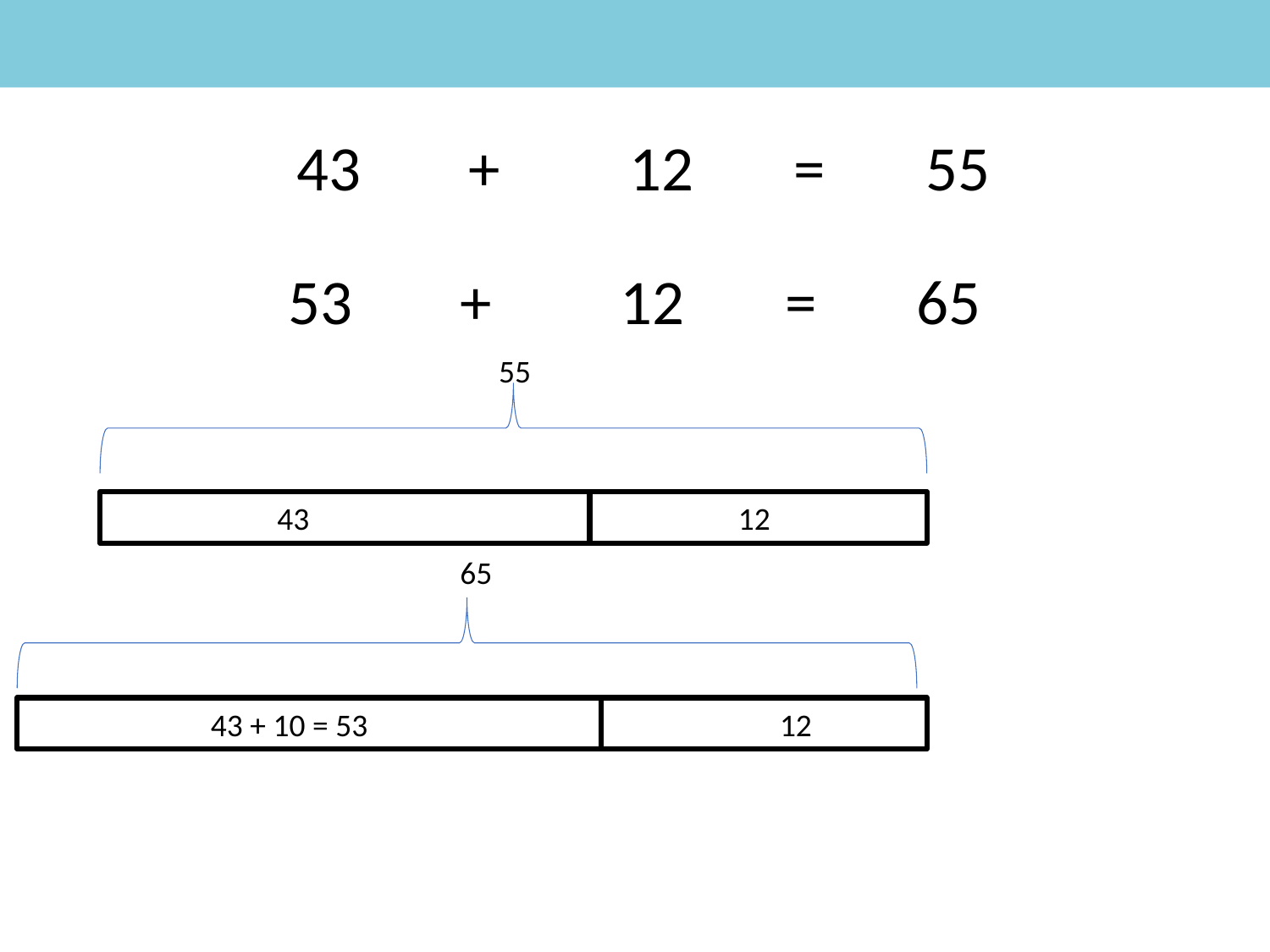

12
=
55
+
43
12
=
65
+
53

55

12
43

65

43 + 10 = 53
12